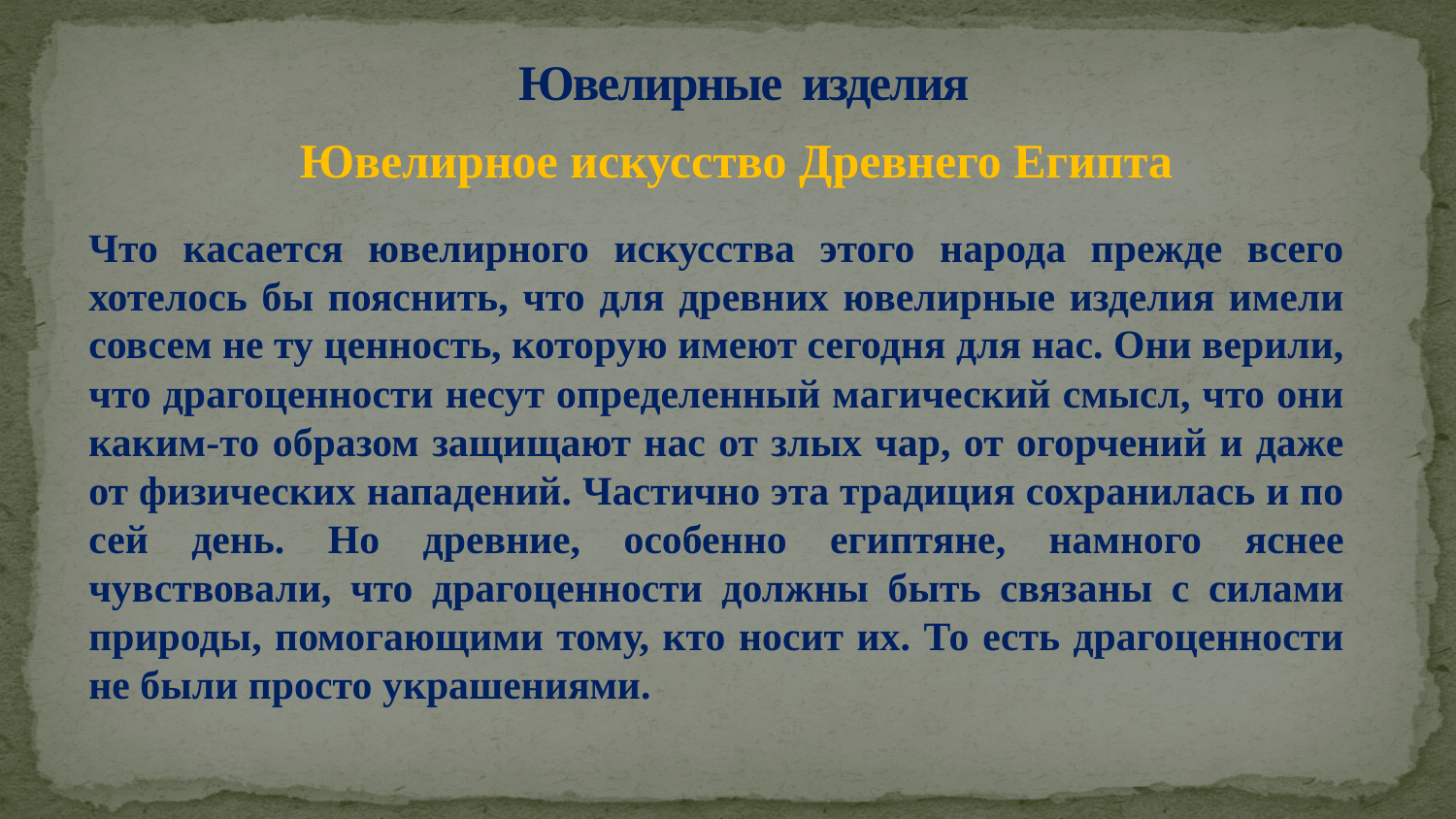

# Ювелирные  изделия
Ювелирное искусство Древнего Египта
Что касается ювелирного искусства этого народа прежде всего хотелось бы пояснить, что для древних ювелирные изделия имели совсем не ту ценность, которую имеют сегодня для нас. Они верили, что драгоценности несут определенный магический смысл, что они каким-то образом защищают нас от злых чар, от огорчений и даже от физических нападений. Частично эта традиция сохранилась и по сей день. Но древние, особенно египтяне, намного яснее чувствовали, что драгоценности должны быть связаны с силами природы, помогающими тому, кто носит их. То есть драгоценности не были просто украшениями.